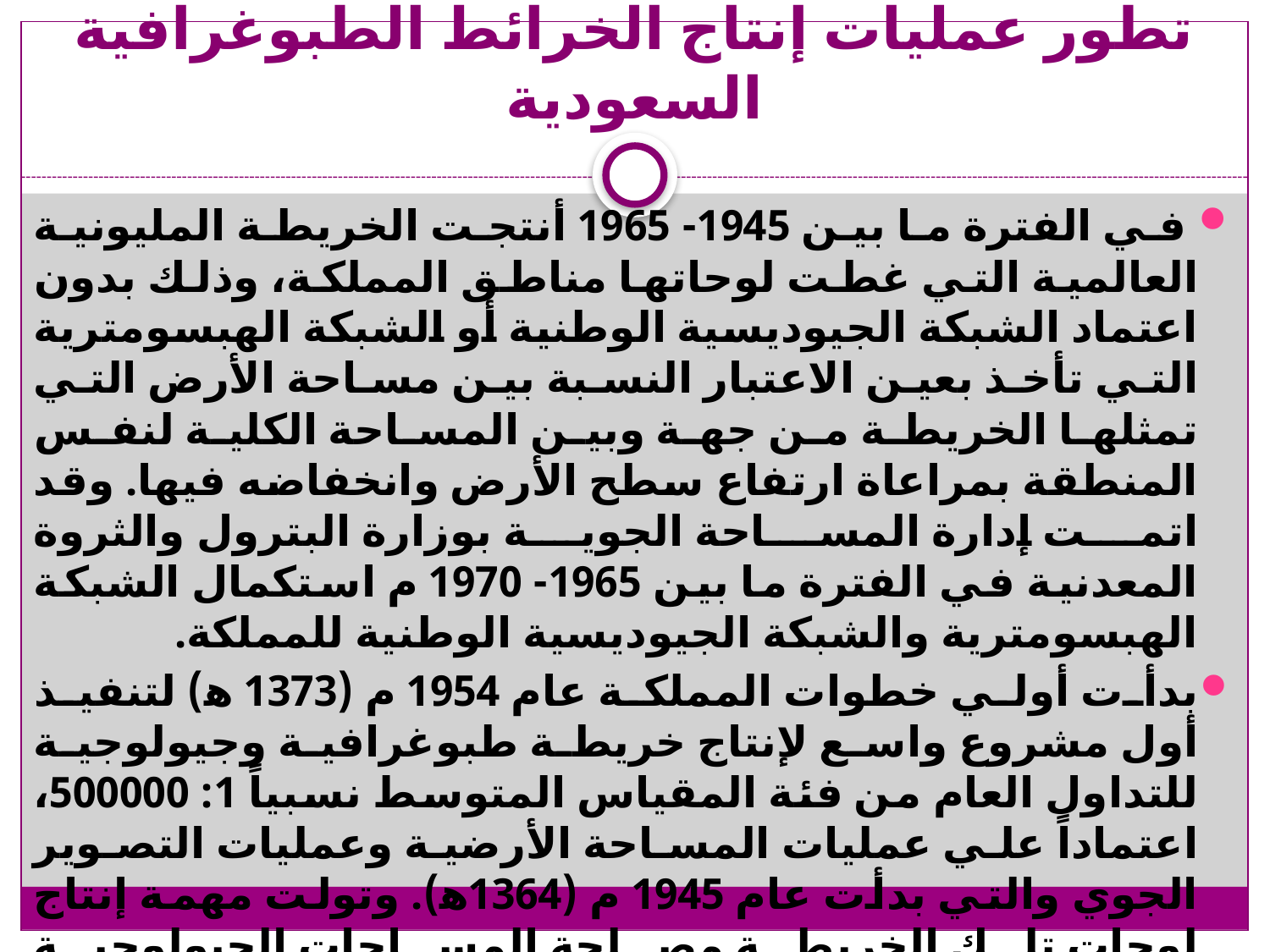

# تطور عمليات إنتاج الخرائط الطبوغرافية السعودية
 في الفترة ما بين 1945- 1965 أنتجت الخريطة المليونية العالمية التي غطت لوحاتها مناطق المملكة، وذلك بدون اعتماد الشبكة الجيوديسية الوطنية أو الشبكة الهبسومترية التي تأخذ بعين الاعتبار النسبة بين مساحة الأرض التي تمثلها الخريطة من جهة وبين المساحة الكلية لنفس المنطقة بمراعاة ارتفاع سطح الأرض وانخفاضه فيها. وقد اتمت إدارة المساحة الجوية بوزارة البترول والثروة المعدنية في الفترة ما بين 1965- 1970 م استكمال الشبكة الهبسومترية والشبكة الجيوديسية الوطنية للمملكة.
بدأت أولي خطوات المملكة عام 1954 م (1373 ﮬ) لتنفيذ أول مشروع واسع لإنتاج خريطة طبوغرافية وجيولوجية للتداول العام من فئة المقياس المتوسط نسبياً 1: 500000، اعتماداً علي عمليات المساحة الأرضية وعمليات التصوير الجوي والتي بدأت عام 1945 م (1364ﮬ). وتولت مهمة إنتاج لوحات تلك الخريطة مصلحة المساحات الجيولوجية االأمريكية USGS  وشركة الزيت العربية الأمريكية ARAMCO  تحت إشراف إدارة المساحة الجوية السعودية.